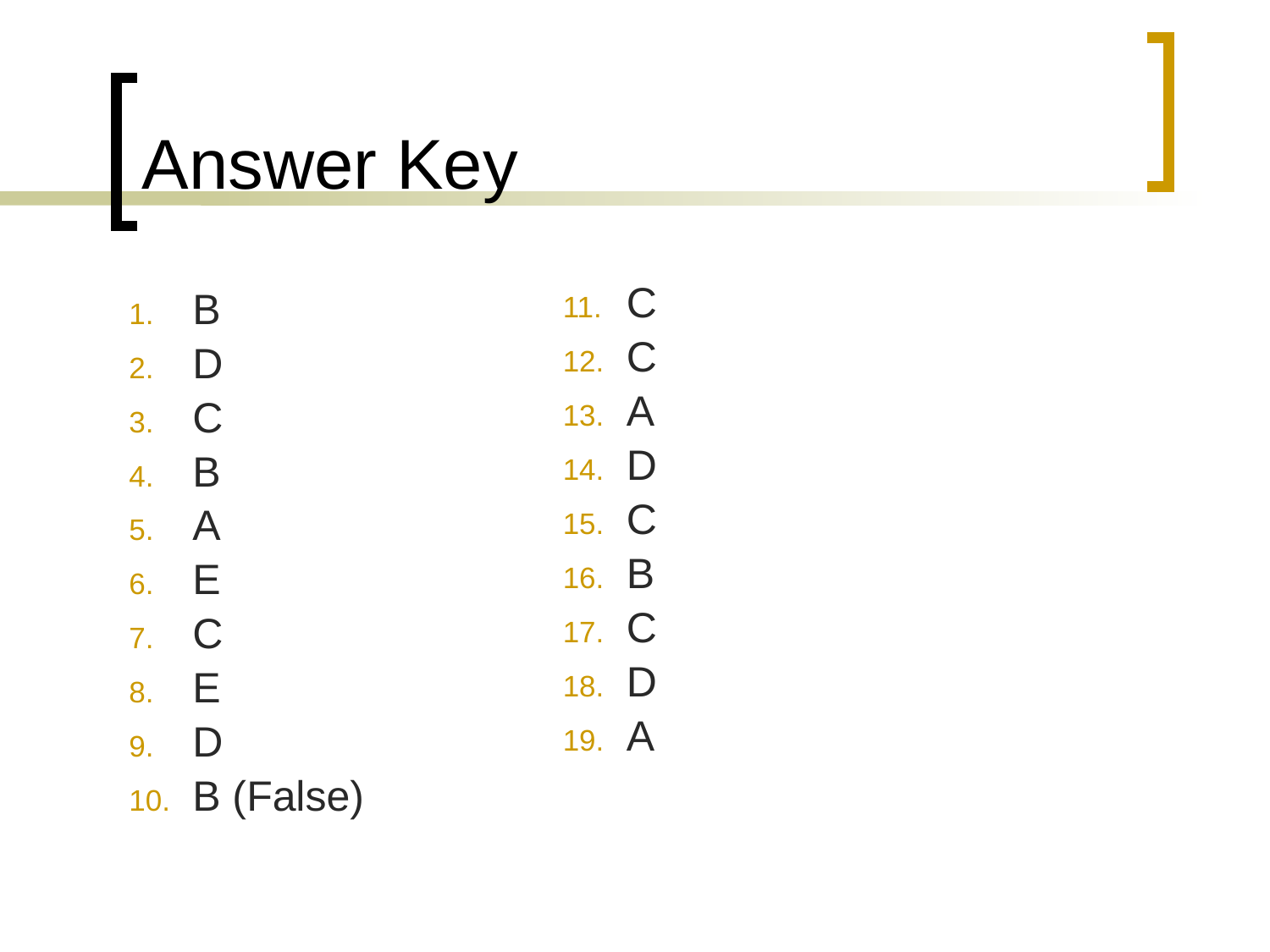

# Answer Key

B
D
C
B
A
E
C
E
D
B (False)

C
C
A
D
C
B
C
D
A